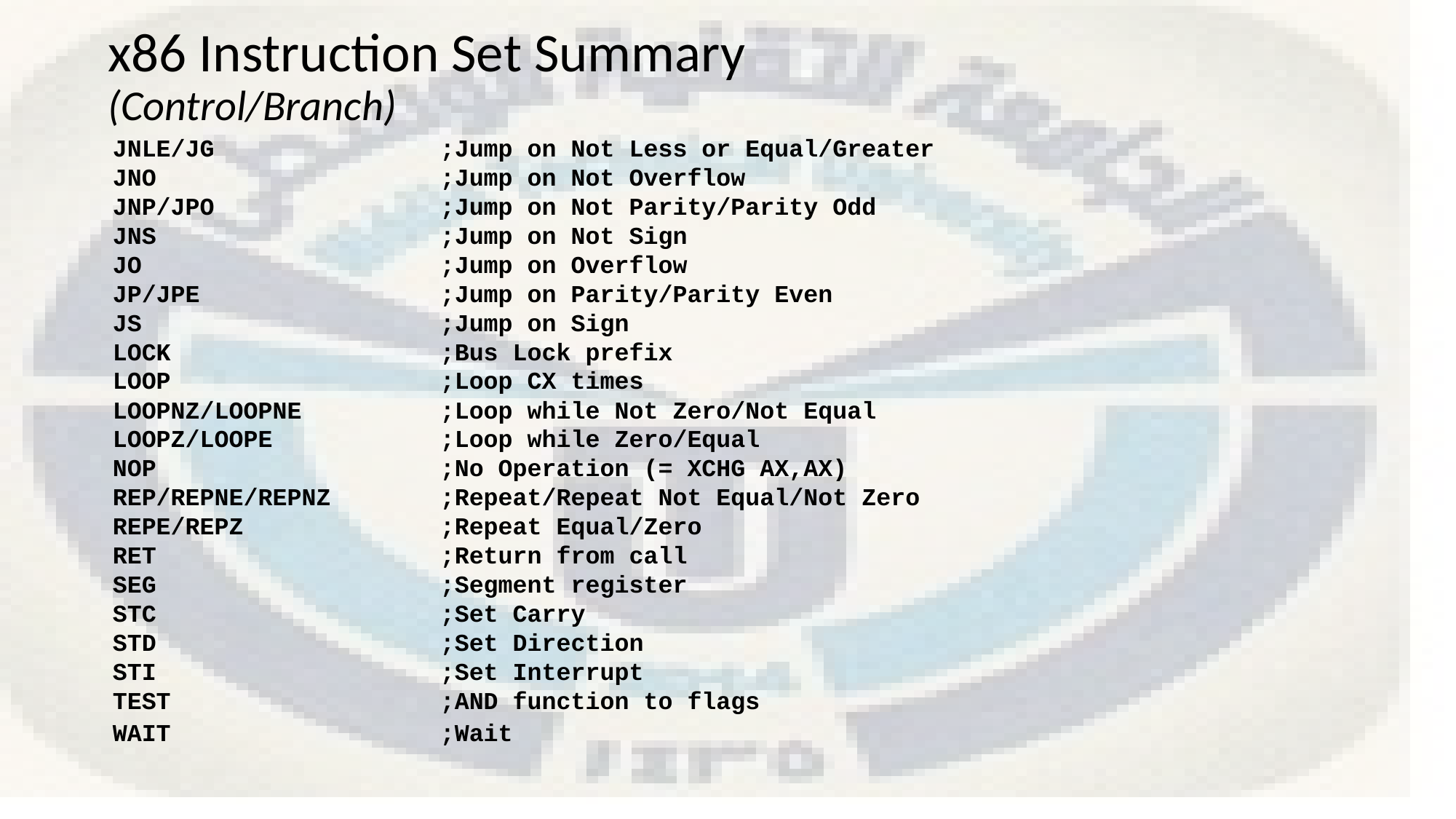

# x86 Instruction Set Summary (Control/Branch)
JNLE/JG 	      	;Jump on Not Less or Equal/Greater
JNO         		;Jump on Not Overflow
JNP/JPO         	;Jump on Not Parity/Parity Odd
JNS            	;Jump on Not Sign
JO             	;Jump on Overflow
JP/JPE         	;Jump on Parity/Parity Even
JS             	;Jump on Sign
LOCK             	;Bus Lock prefix
LOOP            	;Loop CX times
LOOPNZ/LOOPNE   	;Loop while Not Zero/Not Equal
LOOPZ/LOOPE 	  	;Loop while Zero/Equal
NOP           		;No Operation (= XCHG AX,AX)
REP/REPNE/REPNZ	;Repeat/Repeat Not Equal/Not Zero
REPE/REPZ        	;Repeat Equal/Zero
RET            	;Return from call
SEG              	;Segment register
STC              	;Set Carry
STD           		;Set Direction
STI             	;Set Interrupt
TEST 		       	;AND function to flags
WAIT            	;Wait